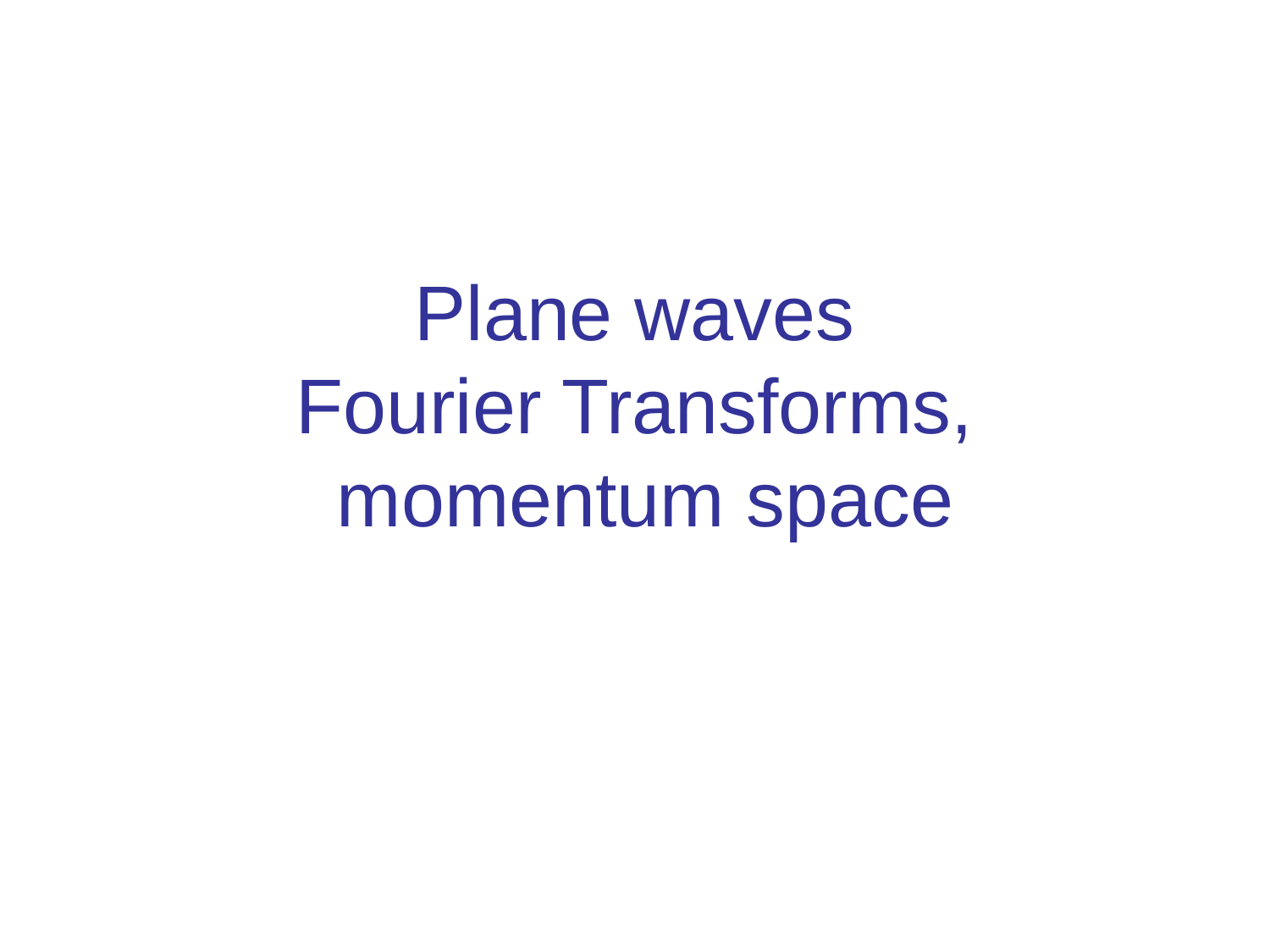

# Plane waves Fourier Transforms, momentum space